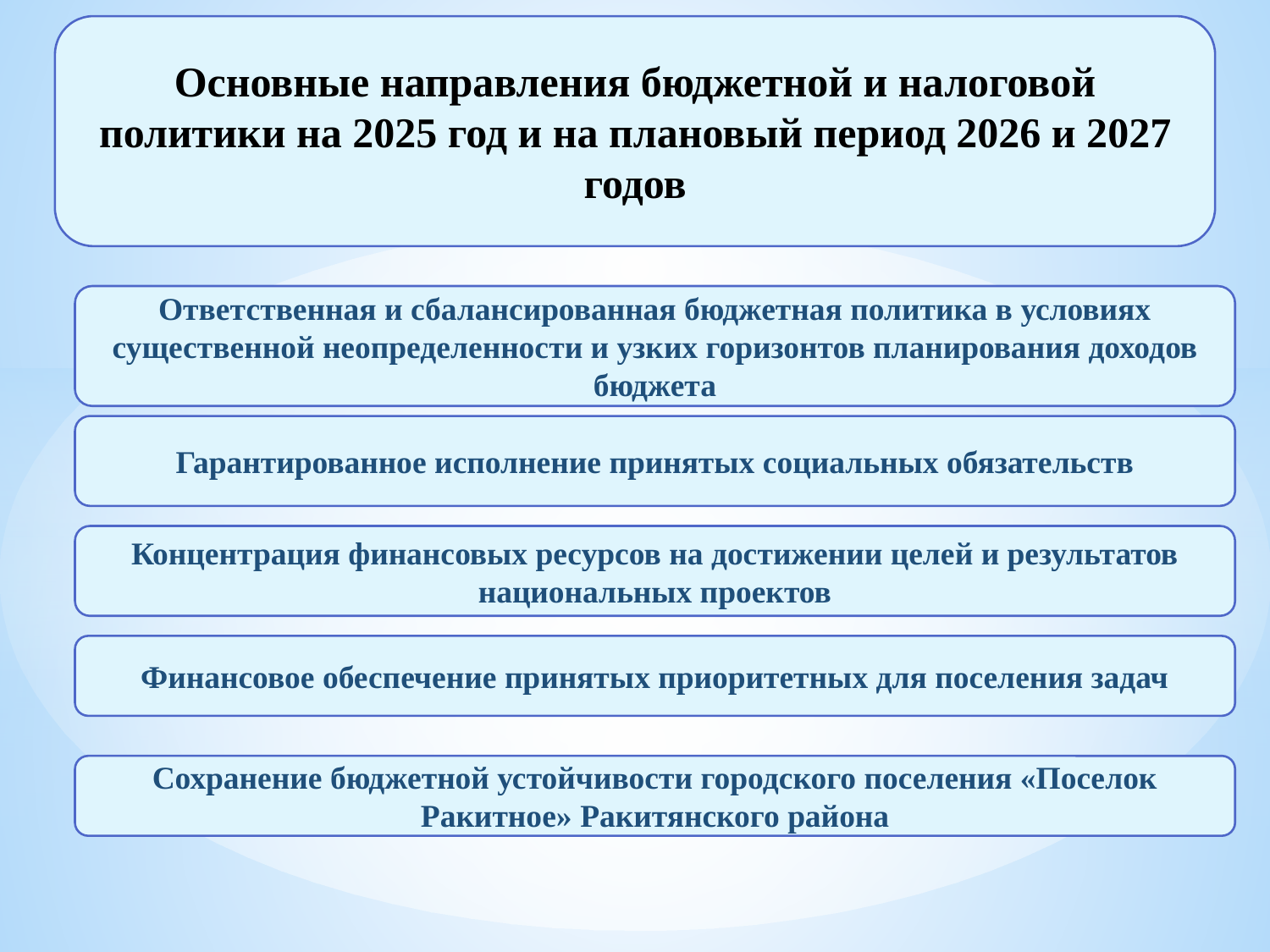

Основные направления бюджетной и налоговой политики на 2025 год и на плановый период 2026 и 2027 годов
Ответственная и сбалансированная бюджетная политика в условиях существенной неопределенности и узких горизонтов планирования доходов бюджета
Гарантированное исполнение принятых социальных обязательств

Концентрация финансовых ресурсов на достижении целей и результатов национальных проектов
Финансовое обеспечение принятых приоритетных для поселения задач
Сохранение бюджетной устойчивости городского поселения «Поселок Ракитное» Ракитянского района